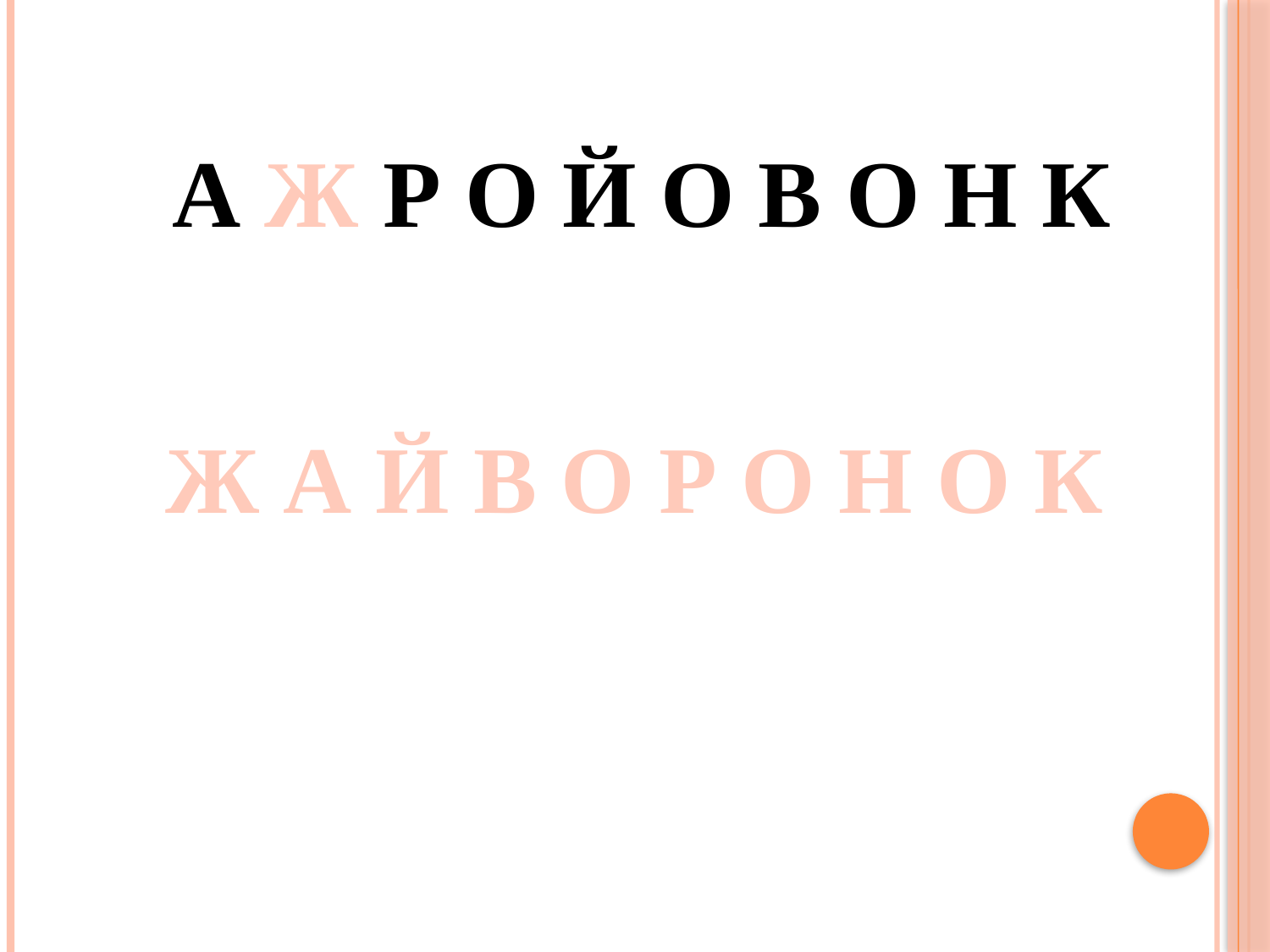

А Ж Р О Й О В О Н К
Ж А Й В О Р О Н О К